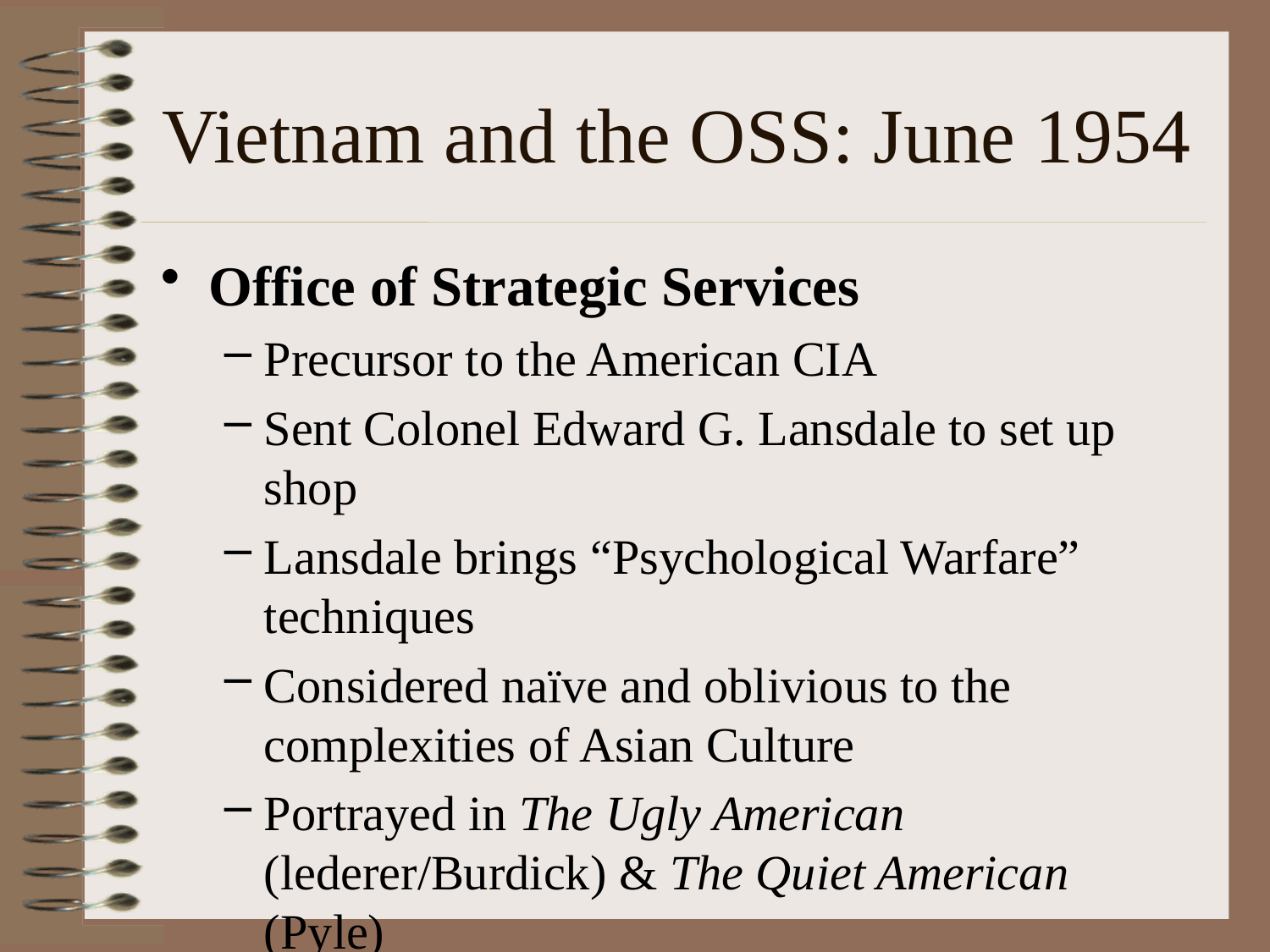

# Vietnam and the OSS: June 1954
Office of Strategic Services
Precursor to the American CIA
Sent Colonel Edward G. Lansdale to set up shop
Lansdale brings “Psychological Warfare” techniques
Considered naïve and oblivious to the complexities of Asian Culture
Portrayed in The Ugly American (lederer/Burdick) & The Quiet American (Pyle)